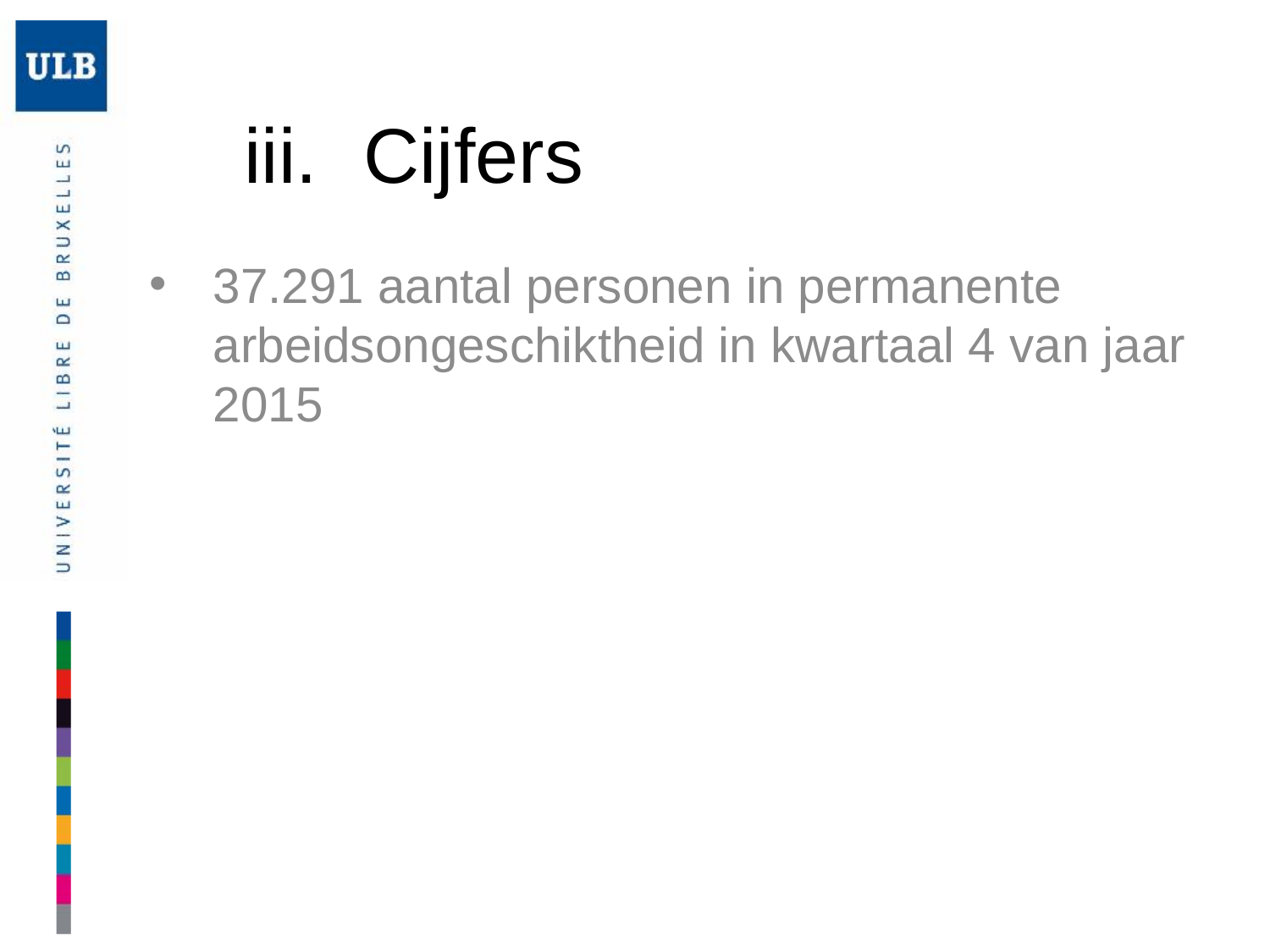

# Cijfers
37.291 aantal personen in permanente arbeidsongeschiktheid in kwartaal 4 van jaar 2015